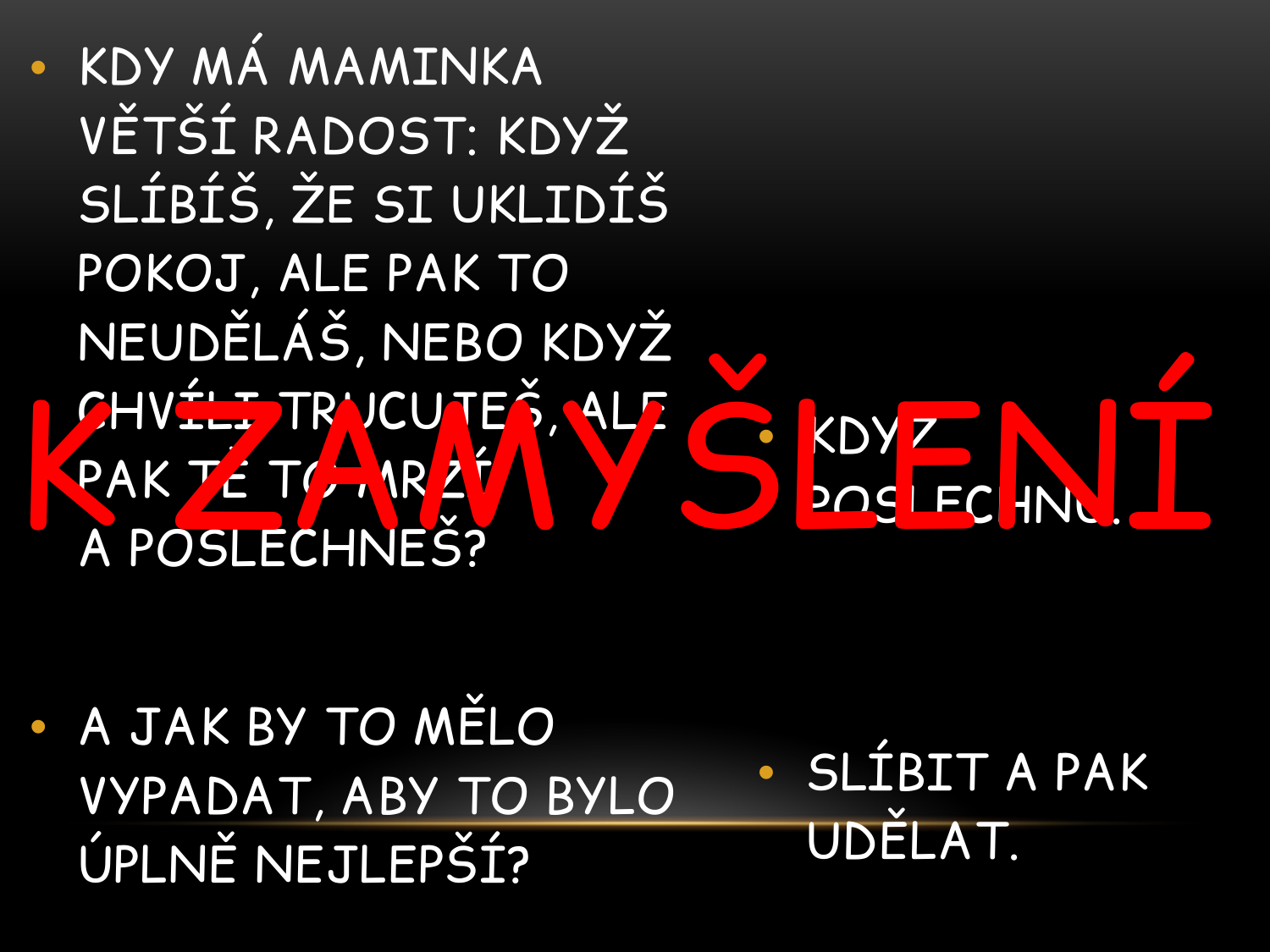

KDY MÁ MAMINKA VĚTŠÍ RADOST: KDYŽ SLÍBÍŠ, ŽE SI UKLIDÍŠ POKOJ, ALE PAK TO NEUDĚLÁŠ, NEBO KDYŽ CHVÍLI TRUCUJEŠ, ALE PAK TĚ TO MRZÍ            A POSLECHNEŠ?

A JAK BY TO MĚLO VYPADAT, ABY TO BYLO ÚPLNĚ NEJLEPŠÍ?

KDYŽ POSLECHNU.

SLÍBIT A PAK UDĚLAT.

# K ZAMYŠLENÍ